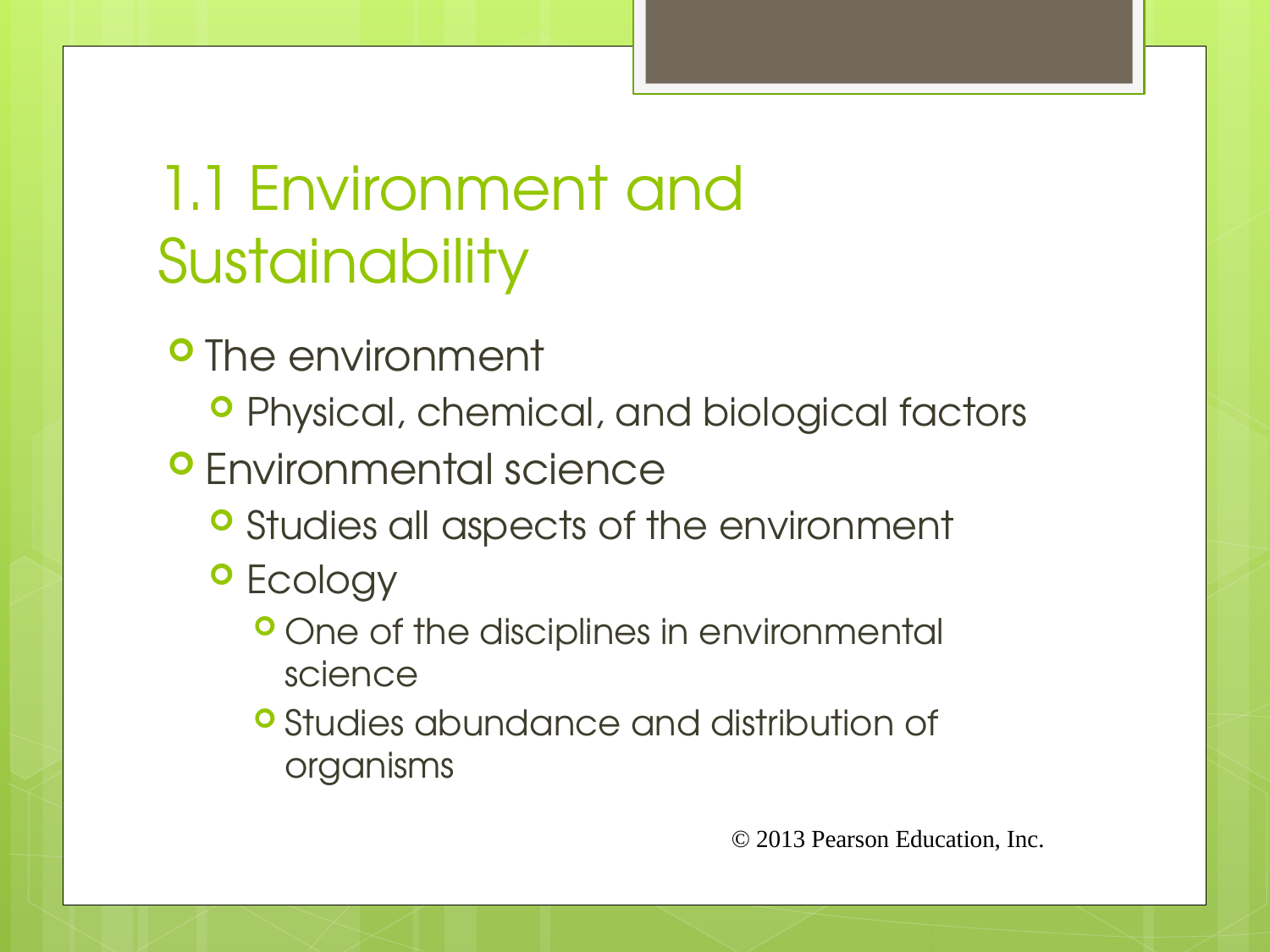

# 1.1 Environment and Sustainability
The environment
Physical, chemical, and biological factors
Environmental science
Studies all aspects of the environment
Ecology
One of the disciplines in environmental science
Studies abundance and distribution of organisms
© 2013 Pearson Education, Inc.